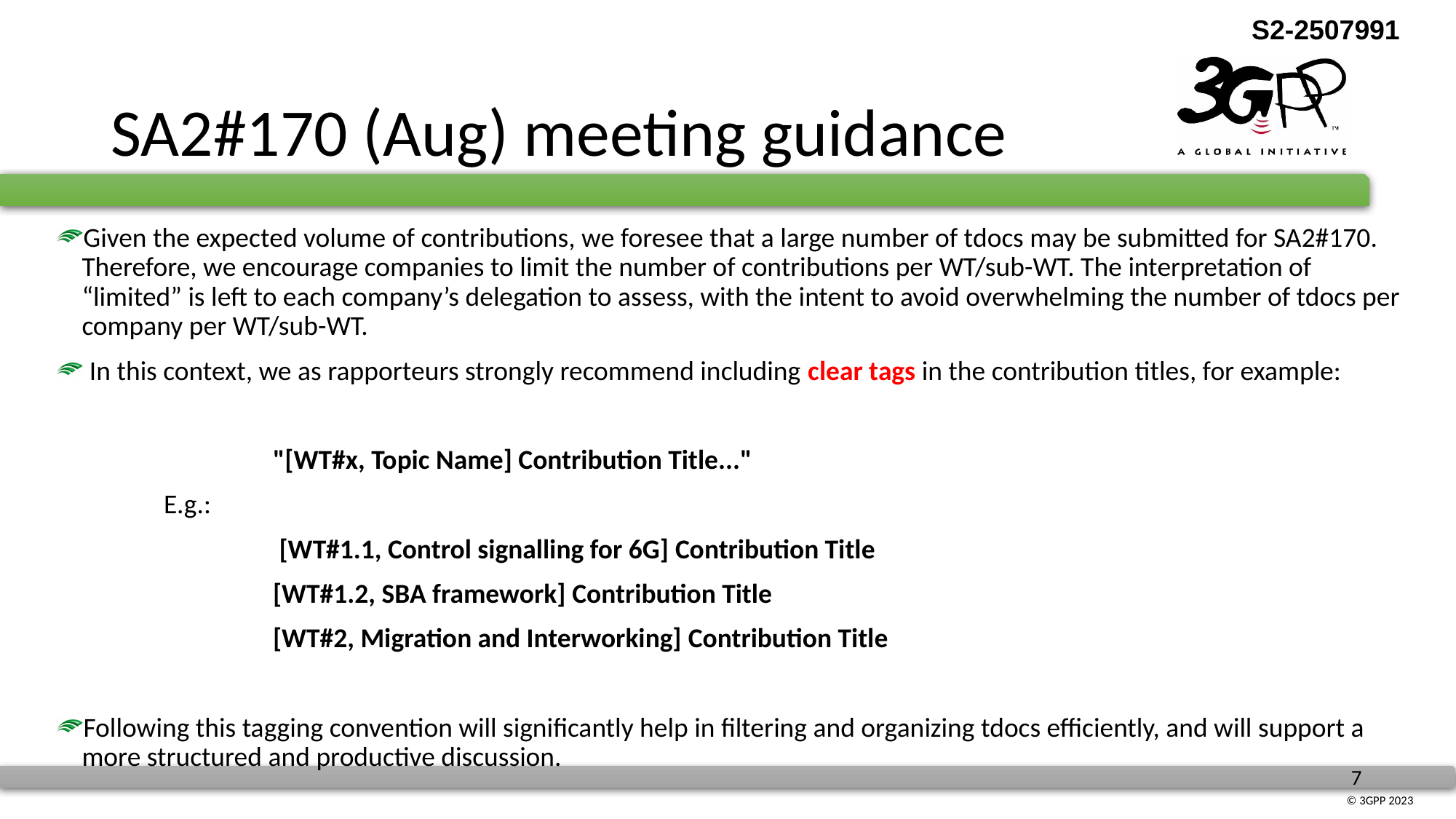

# SA2#170 (Aug) meeting guidance
Given the expected volume of contributions, we foresee that a large number of tdocs may be submitted for SA2#170. Therefore, we encourage companies to limit the number of contributions per WT/sub-WT. The interpretation of “limited” is left to each company’s delegation to assess, with the intent to avoid overwhelming the number of tdocs per company per WT/sub-WT.
 In this context, we as rapporteurs strongly recommend including clear tags in the contribution titles, for example:

		"[WT#x, Topic Name] Contribution Title..."
 	E.g.:
		 [WT#1.1, Control signalling for 6G] Contribution Title
		[WT#1.2, SBA framework] Contribution Title
		[WT#2, Migration and Interworking] Contribution Title

Following this tagging convention will significantly help in filtering and organizing tdocs efficiently, and will support a more structured and productive discussion.